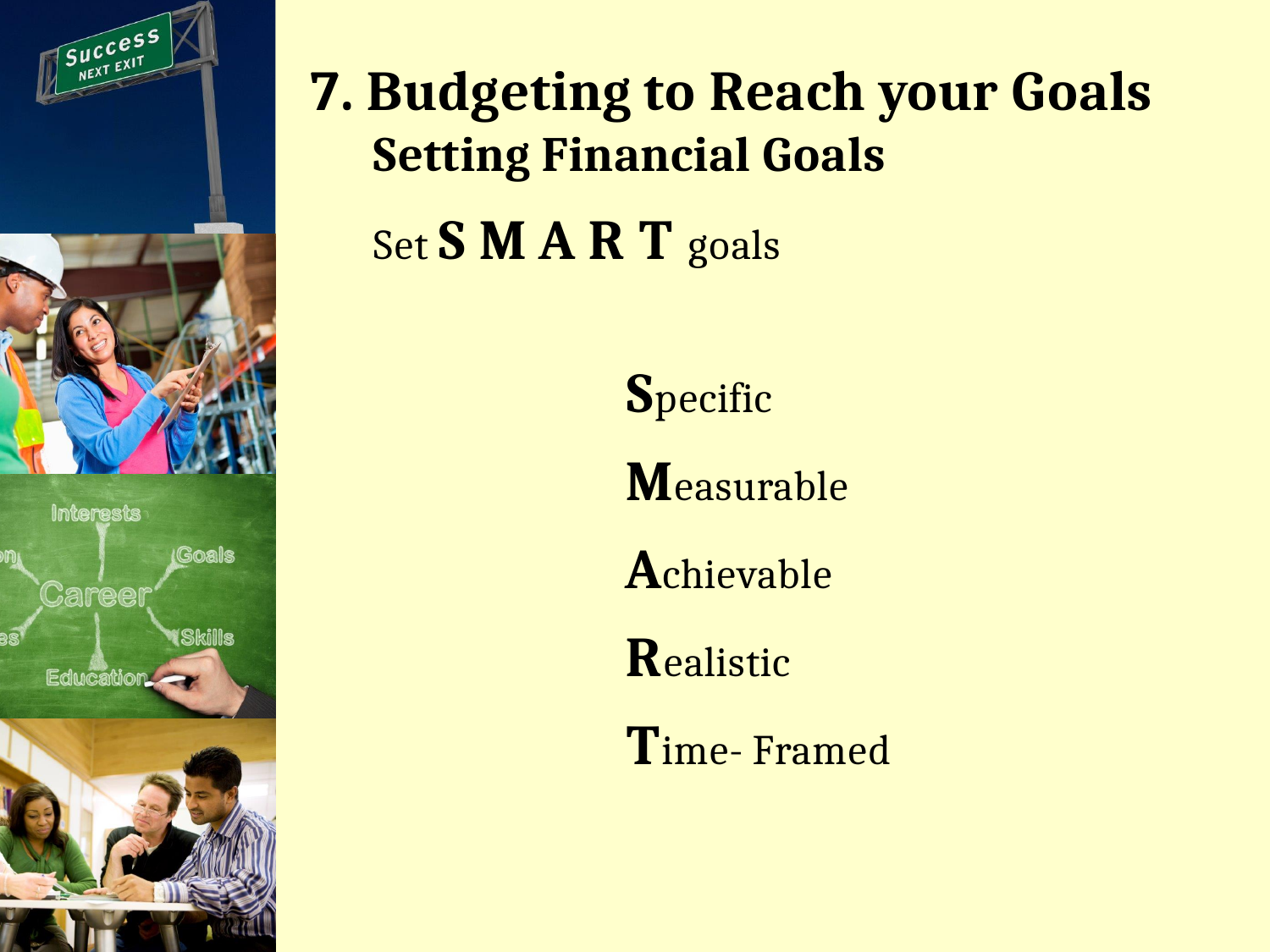

# 7. Budgeting to Reach your Goals Setting Financial Goals
Set S M A R T goals

		Specific
		Measurable
		Achievable
		Realistic
		Time- Framed